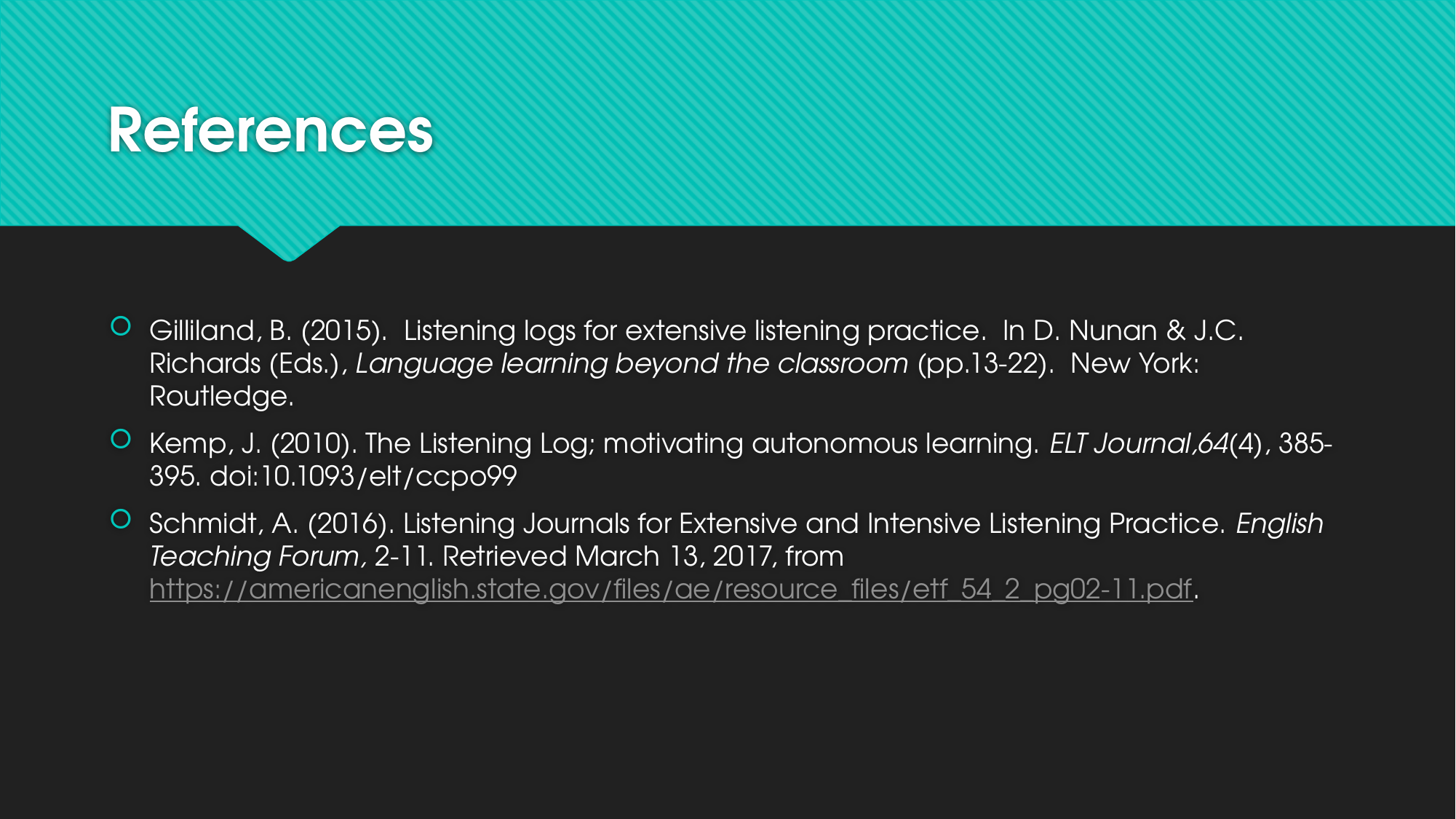

# References
Gilliland, B. (2015).  Listening logs for extensive listening practice.  In D. Nunan & J.C. Richards (Eds.), Language learning beyond the classroom (pp.13-22).  New York: Routledge.
Kemp, J. (2010). The Listening Log; motivating autonomous learning. ELT Journal,64(4), 385-395. doi:10.1093/elt/ccpo99
Schmidt, A. (2016). Listening Journals for Extensive and Intensive Listening Practice. English Teaching Forum, 2-11. Retrieved March 13, 2017, from https://americanenglish.state.gov/files/ae/resource_files/etf_54_2_pg02-11.pdf.